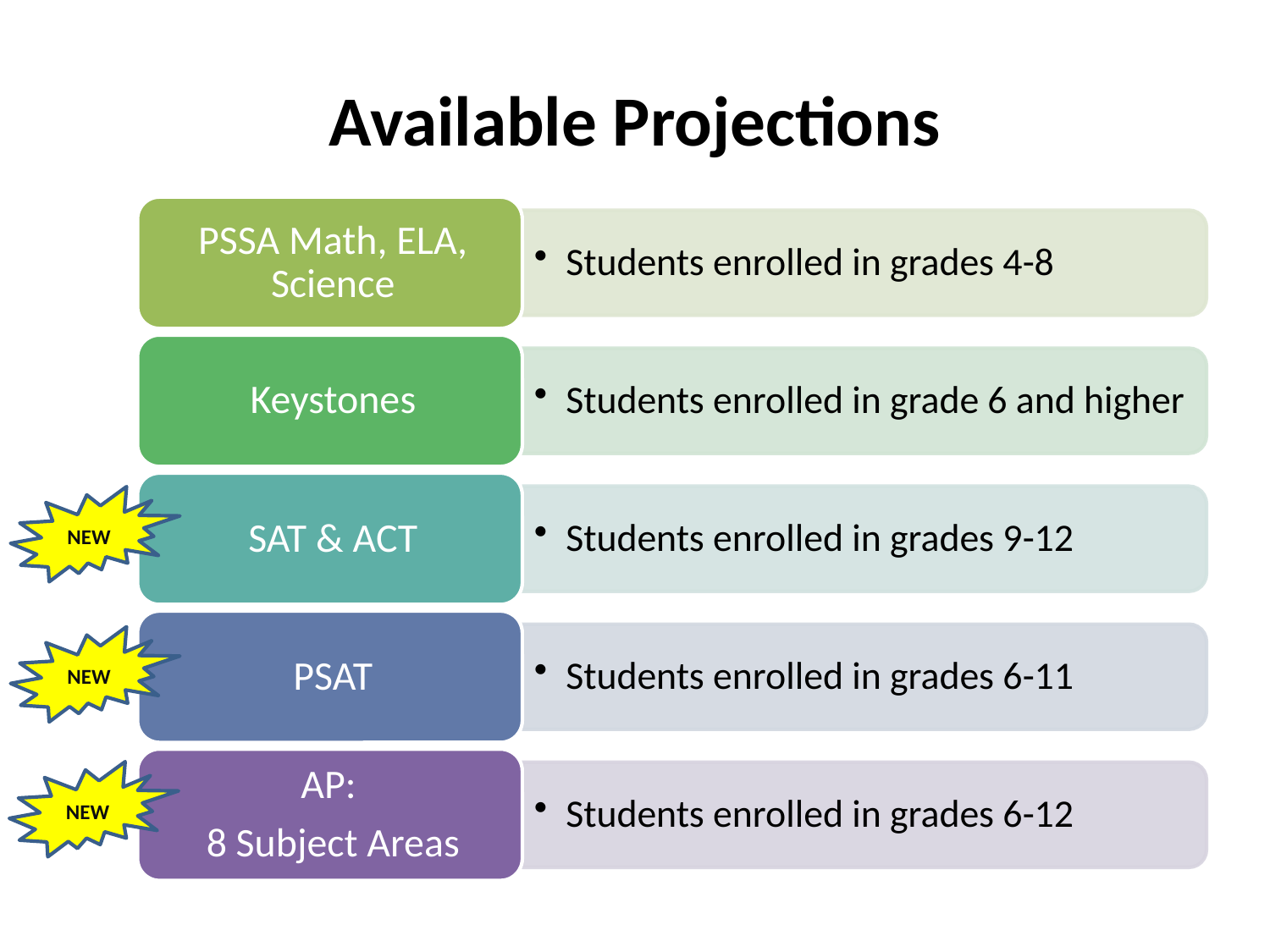

# Available Projections
Students enrolled in grades 4-8
PSSA Math, ELA, Science
Students enrolled in grade 6 and higher
Keystones
Students enrolled in grades 9-12
SAT & ACT
Students enrolled in grades 6-11
PSAT
Students enrolled in grades 6-12
AP:
8 Subject Areas
NEW
NEW
NEW